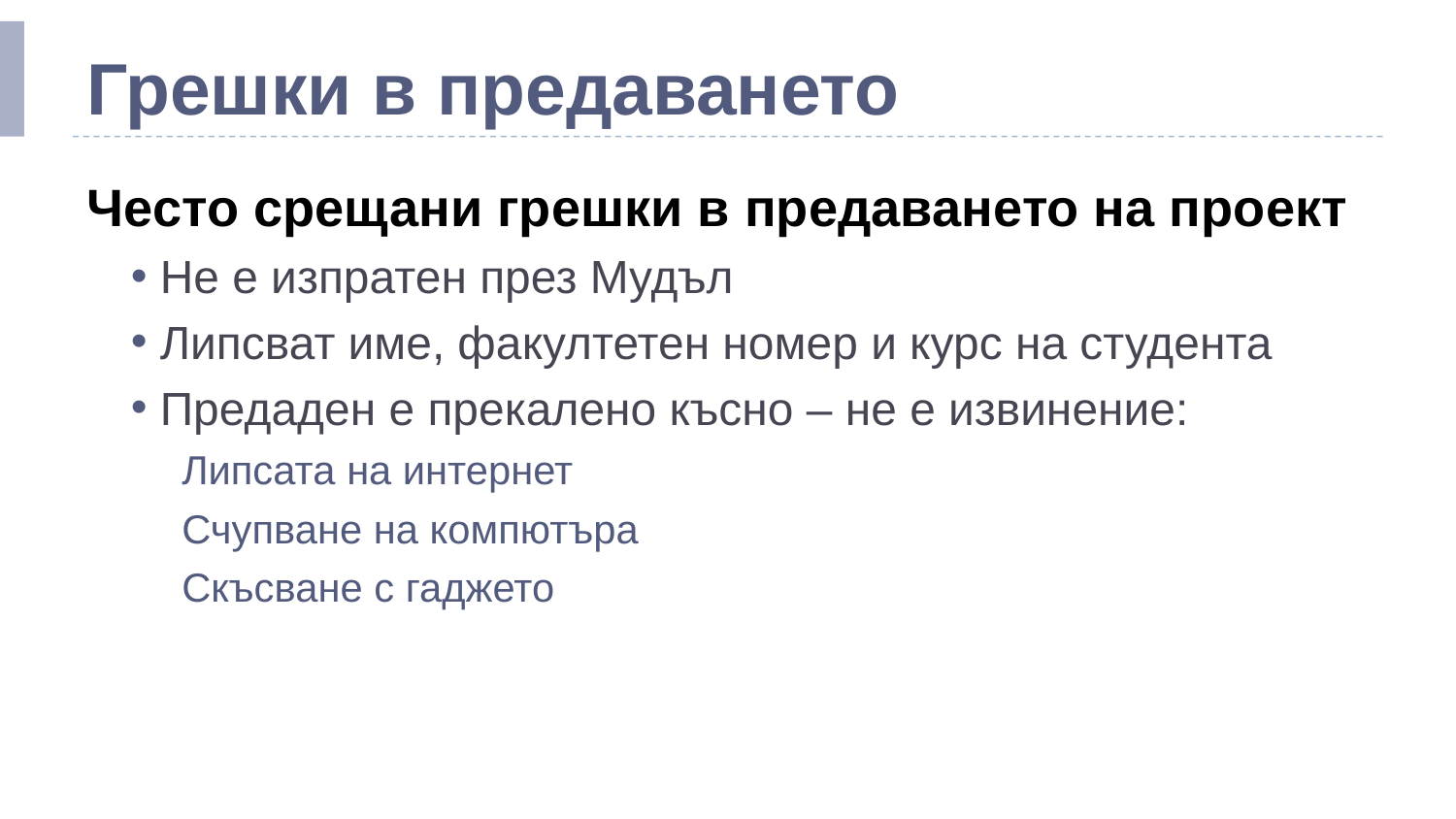

# Грешки в предаването
Често срещани грешки в предаването на проект
Не е изпратен през Мудъл
Липсват име, факултетен номер и курс на студента
Предаден е прекалено късно – не е извинение:
Липсата на интернет
Счупване на компютъра
Скъсване с гаджето